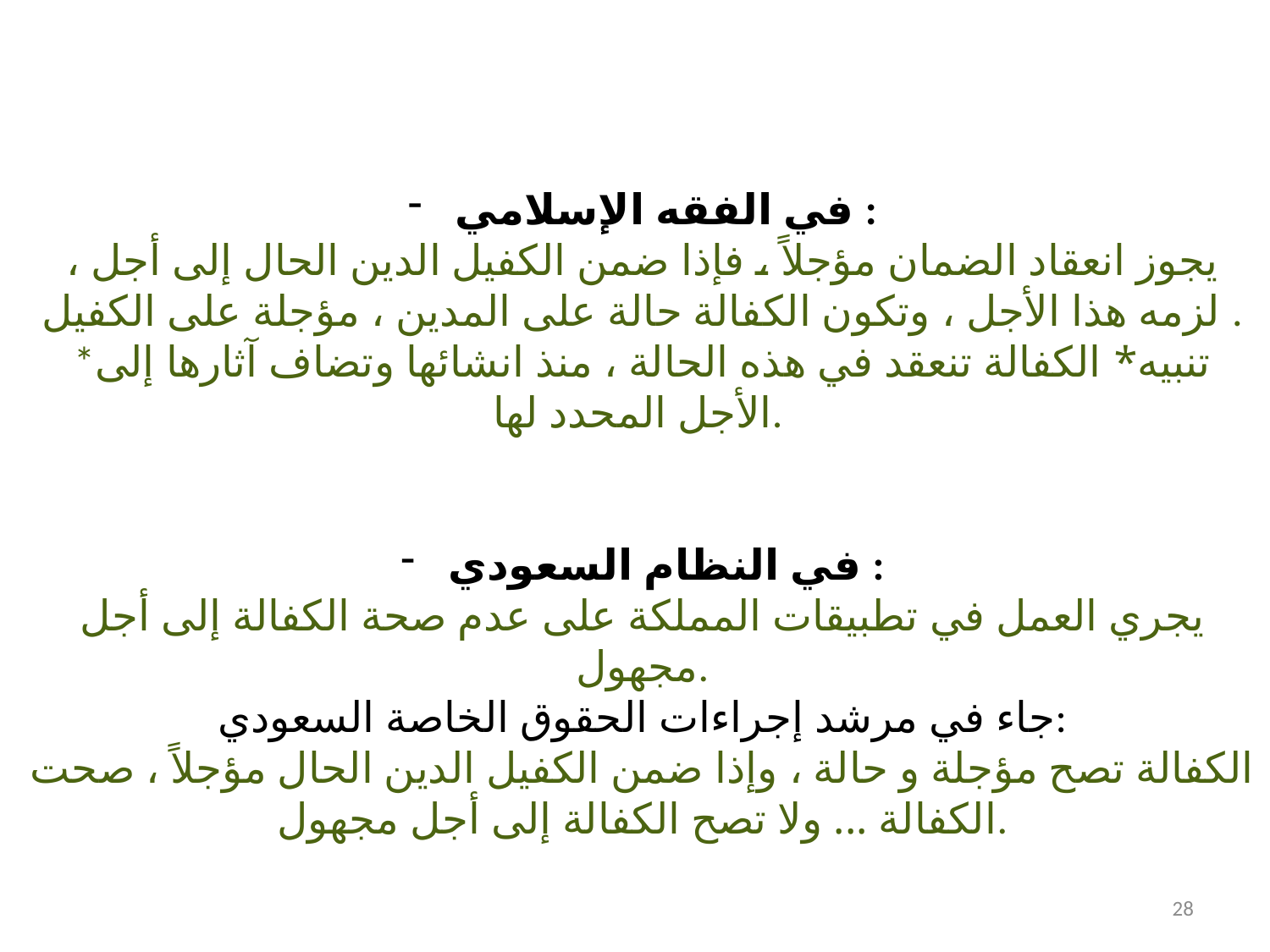

في الفقه الإسلامي :
يجوز انعقاد الضمان مؤجلاً ، فإذا ضمن الكفيل الدين الحال إلى أجل ، لزمه هذا الأجل ، وتكون الكفالة حالة على المدين ، مؤجلة على الكفيل .
*تنبيه* الكفالة تنعقد في هذه الحالة ، منذ انشائها وتضاف آثارها إلى الأجل المحدد لها.

في النظام السعودي :
يجري العمل في تطبيقات المملكة على عدم صحة الكفالة إلى أجل مجهول.
جاء في مرشد إجراءات الحقوق الخاصة السعودي:
الكفالة تصح مؤجلة و حالة ، وإذا ضمن الكفيل الدين الحال مؤجلاً ، صحت الكفالة ... ولا تصح الكفالة إلى أجل مجهول.
28